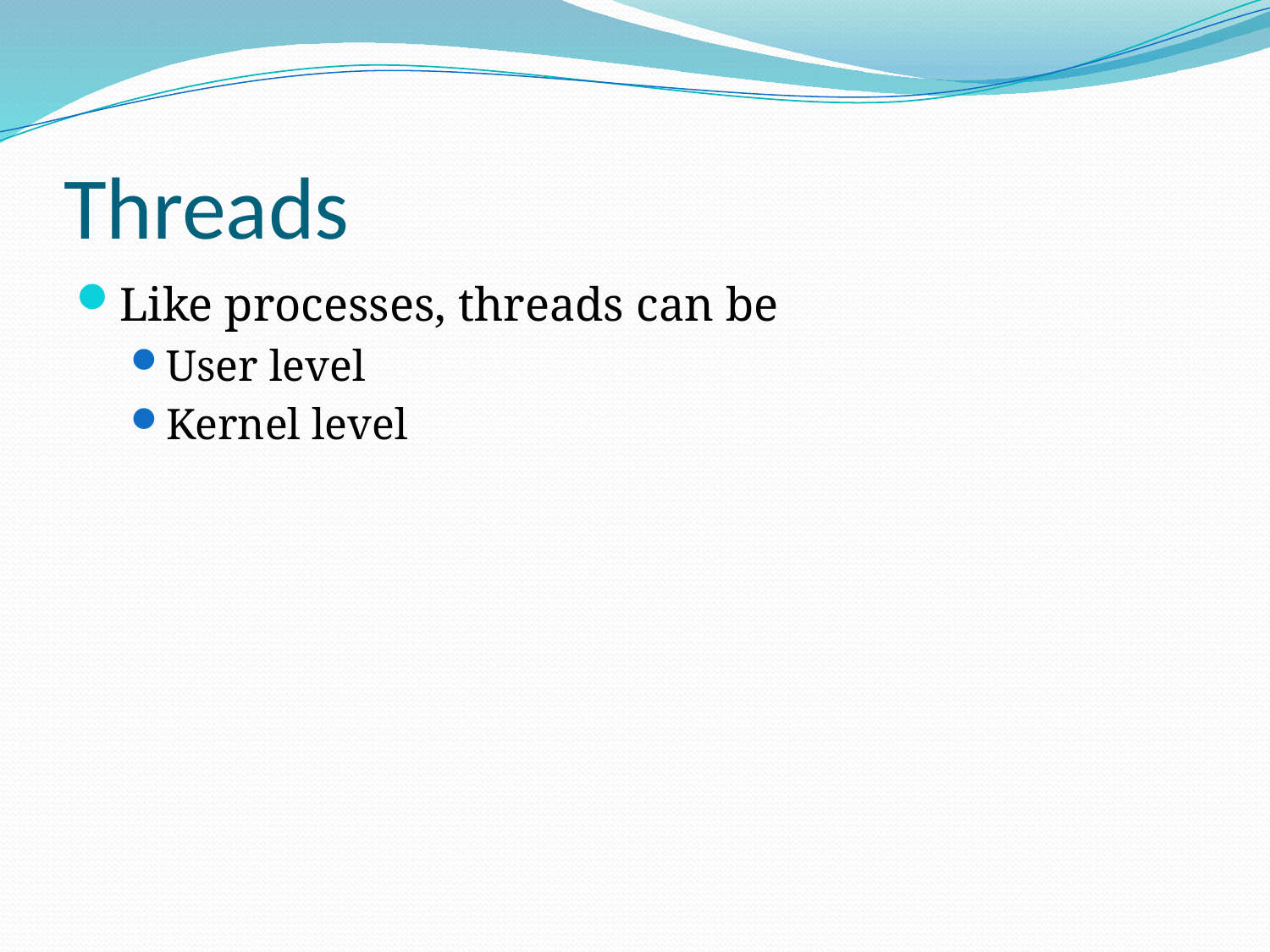

# Threads
Like processes, threads can be
User level
Kernel level